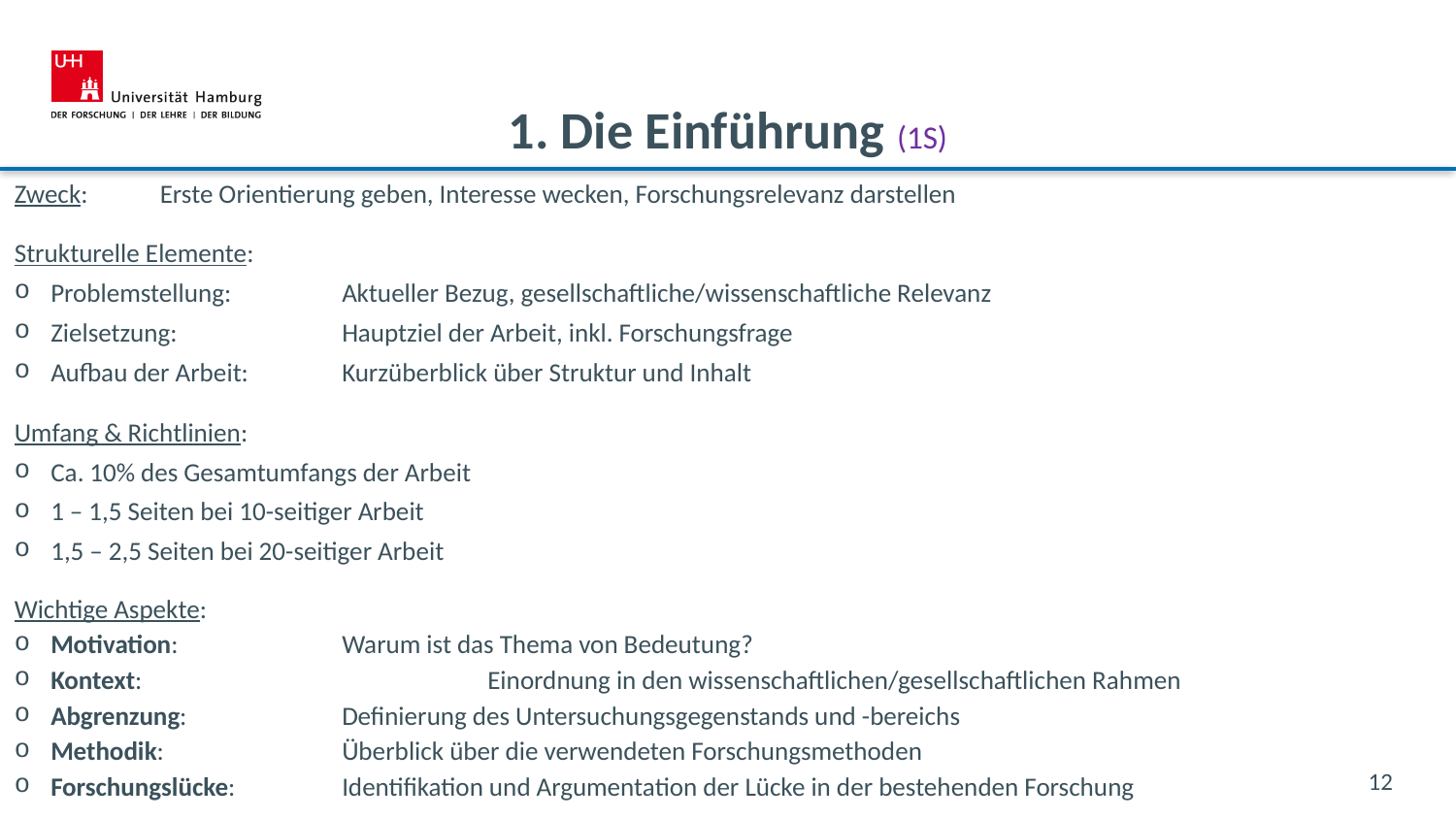

1. Die Einführung (1S)
Zweck:	Erste Orientierung geben, Interesse wecken, Forschungsrelevanz darstellen

Strukturelle Elemente:
Problemstellung: 	Aktueller Bezug, gesellschaftliche/wissenschaftliche Relevanz
Zielsetzung: 		Hauptziel der Arbeit, inkl. Forschungsfrage
Aufbau der Arbeit: 	Kurzüberblick über Struktur und Inhalt

Umfang & Richtlinien:
Ca. 10% des Gesamtumfangs der Arbeit
1 – 1,5 Seiten bei 10-seitiger Arbeit
1,5 – 2,5 Seiten bei 20-seitiger Arbeit

Wichtige Aspekte:
Motivation: 		Warum ist das Thema von Bedeutung?
Kontext: 			Einordnung in den wissenschaftlichen/gese­llschaftlichen Rahmen
Abgrenzung: 		Definierung des Untersuchungsgegenstands und -bereichs
Methodik: 		Überblick über die verwendeten Forschungsmethoden
Forschungslücke: 	Identifikation und Argumentation der Lücke in der bestehenden Forschung
12